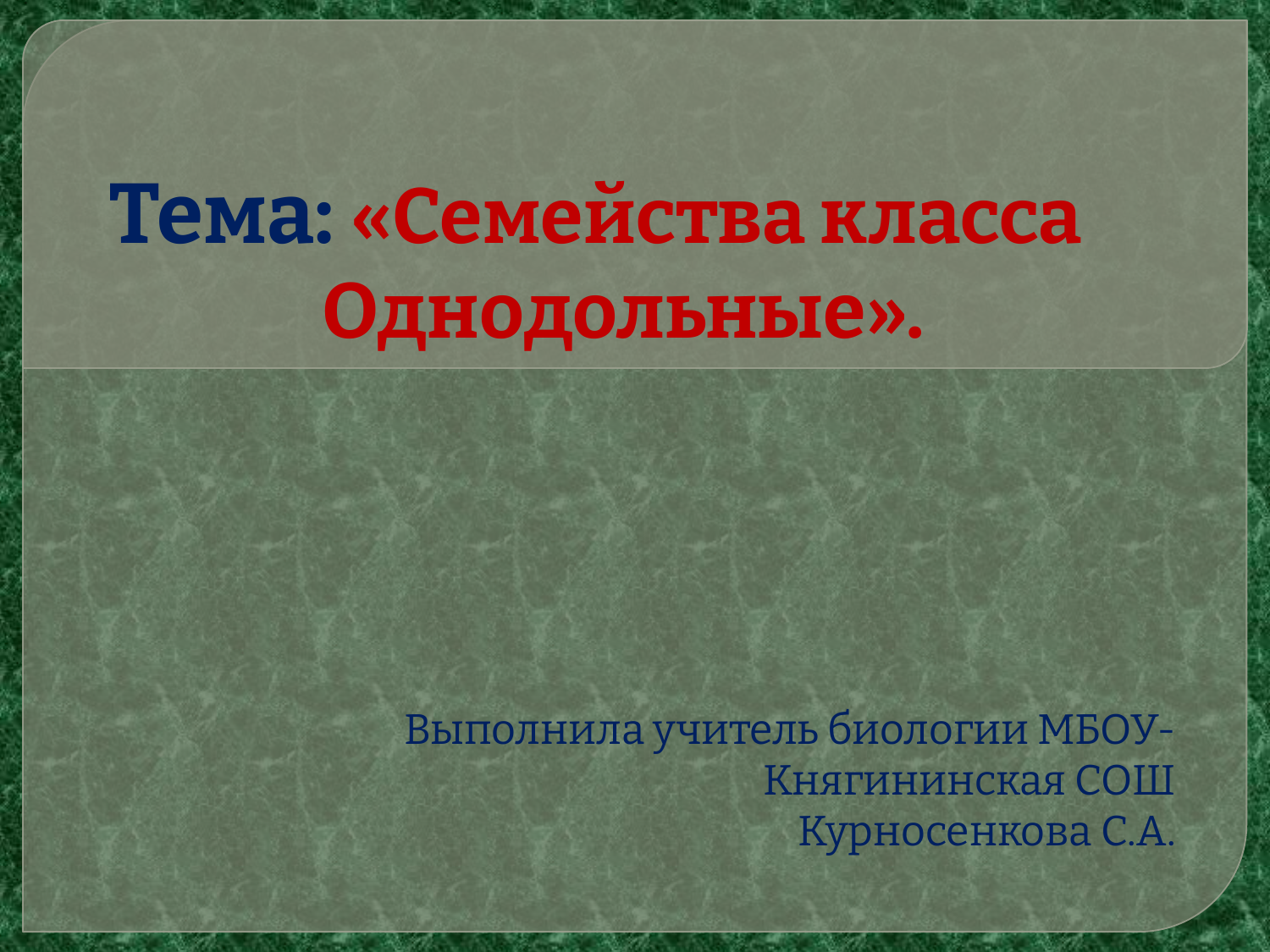

# Тема: «Семейства класса     Однодольные».

Выполнила учитель биологии МБОУ-Княгининская СОШ
Курносенкова С.А.